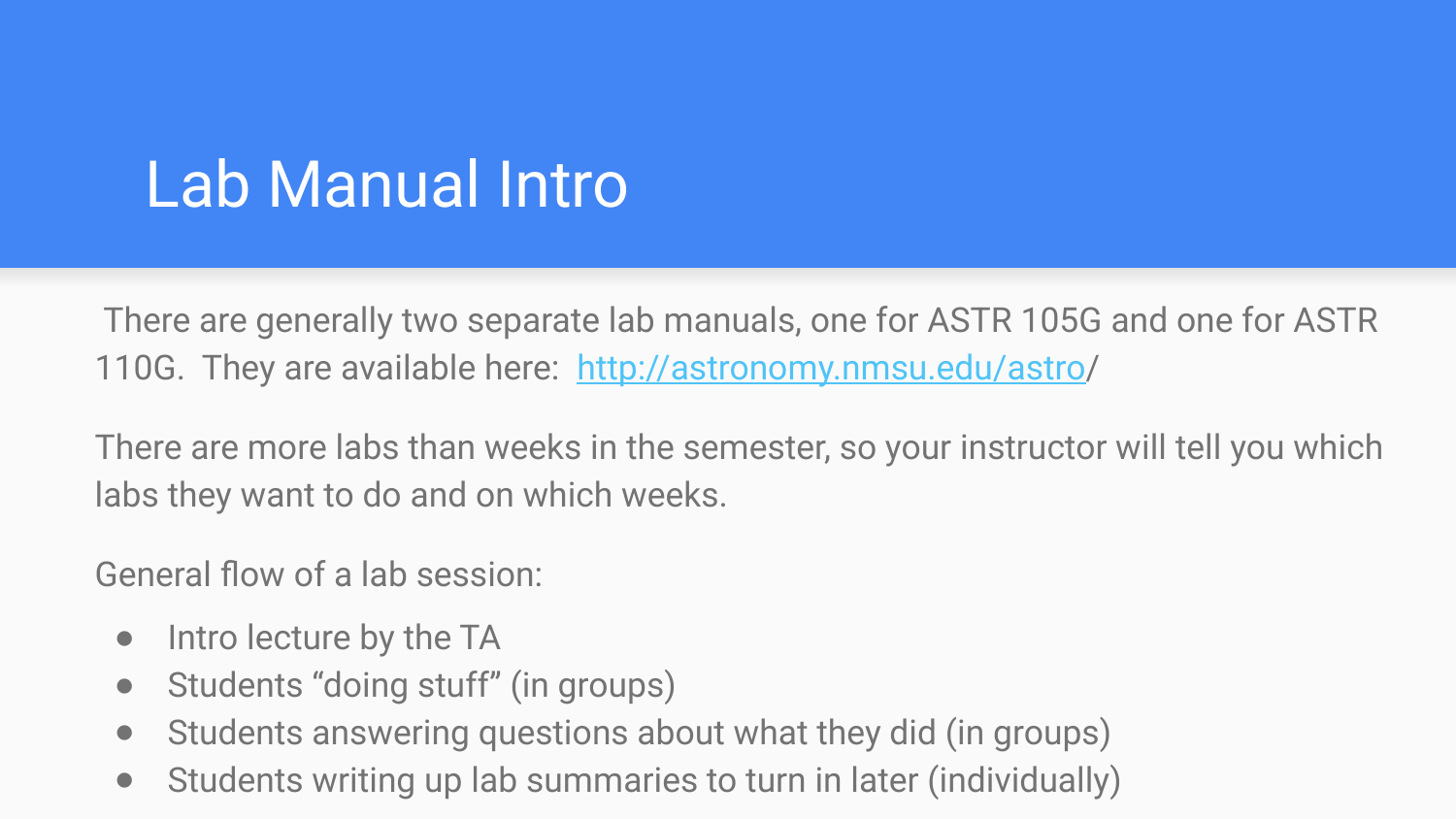

# Lab Manual Intro
 There are generally two separate lab manuals, one for ASTR 105G and one for ASTR 110G.  They are available here:  http://astronomy.nmsu.edu/astro/
There are more labs than weeks in the semester, so your instructor will tell you which labs they want to do and on which weeks.
General flow of a lab session:
Intro lecture by the TA
Students “doing stuff” (in groups)
Students answering questions about what they did (in groups)
Students writing up lab summaries to turn in later (individually)